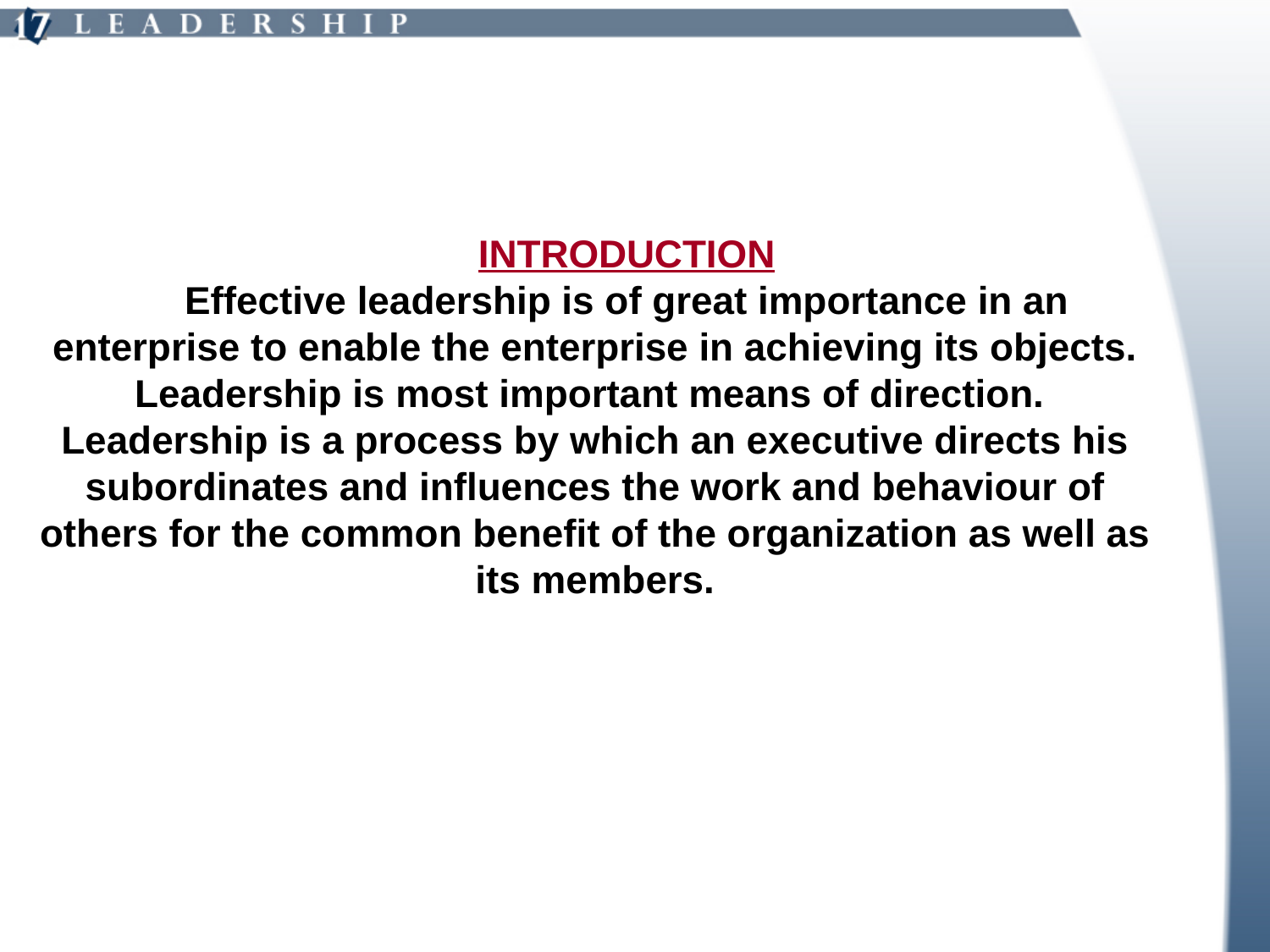

INTRODUCTION
Effective leadership is of great importance in an enterprise to enable the enterprise in achieving its objects. Leadership is most important means of direction.  Leadership is a process by which an executive directs his subordinates and influences the work and behaviour of others for the common benefit of the organization as well as its members.